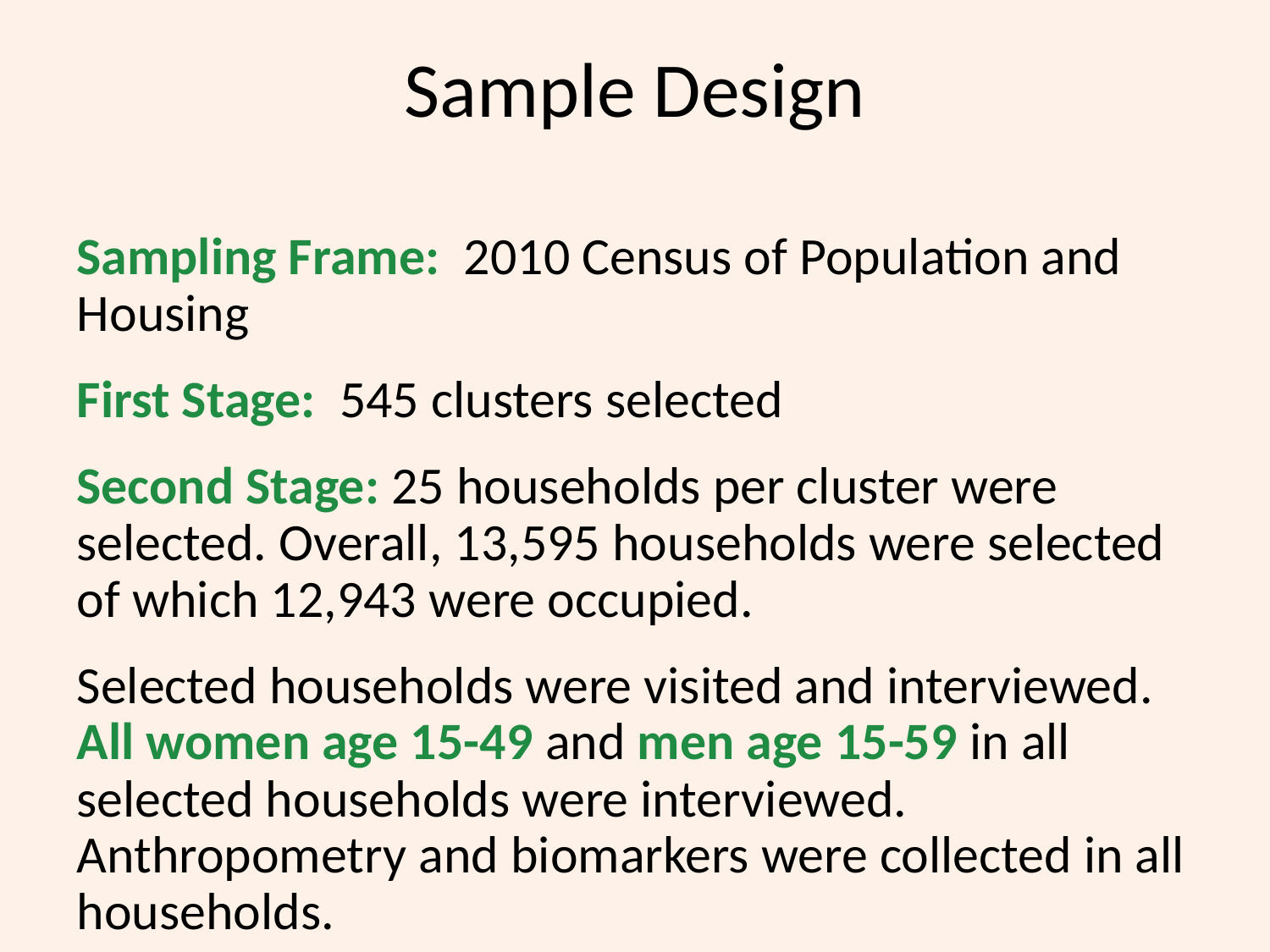

# Sample Design
Sampling Frame:  2010 Census of Population and Housing
First Stage:  545 clusters selected
Second Stage: 25 households per cluster were selected. Overall, 13,595 households were selected of which 12,943 were occupied.
Selected households were visited and interviewed. All women age 15-49 and men age 15-59 in all selected households were interviewed. Anthropometry and biomarkers were collected in all households.